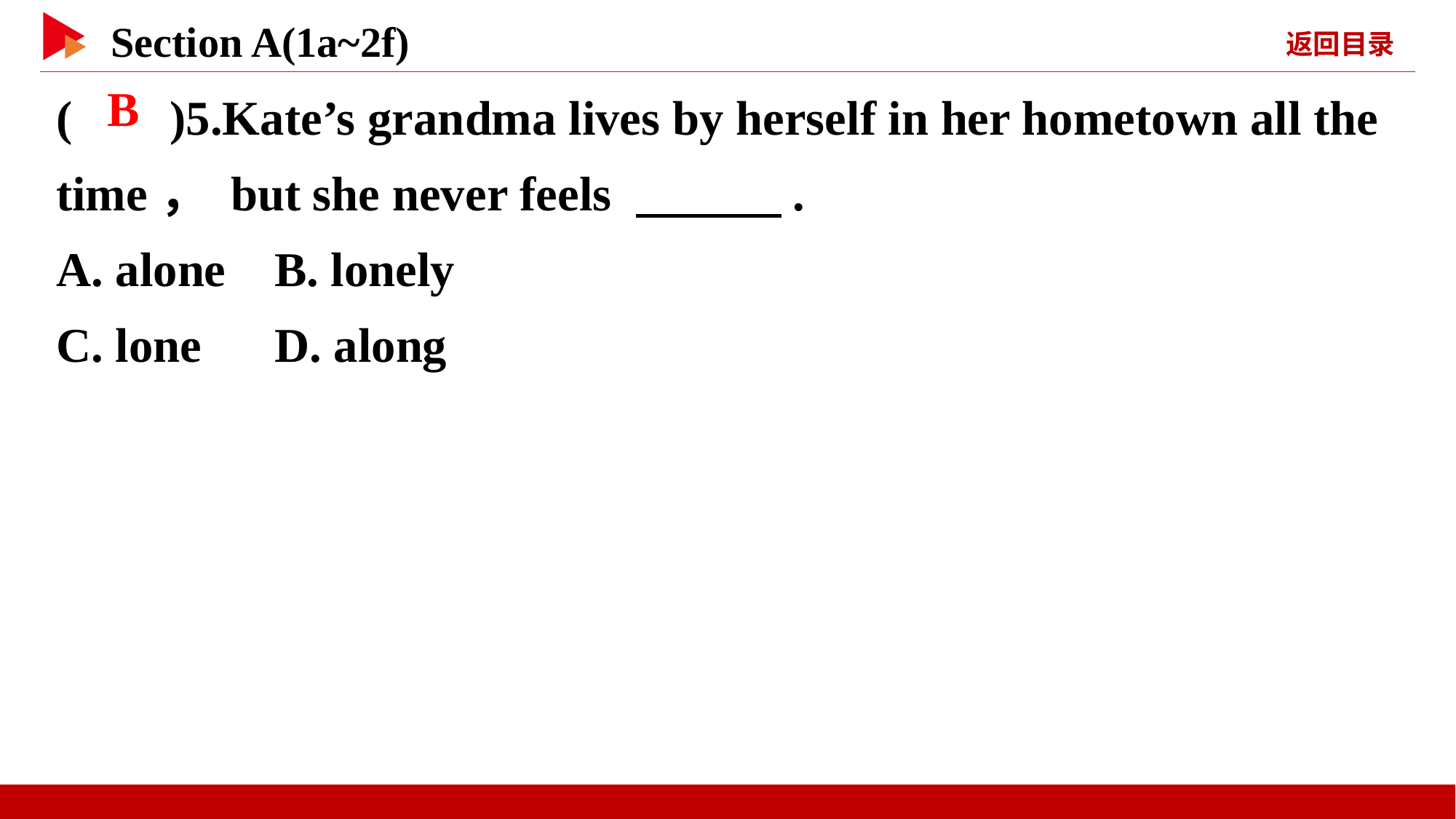

(        )5.Kate’s grandma lives by herself in her hometown all the time， but she never feels 　　　.
A. alone	B. lonely
C. lone	D. along
   B